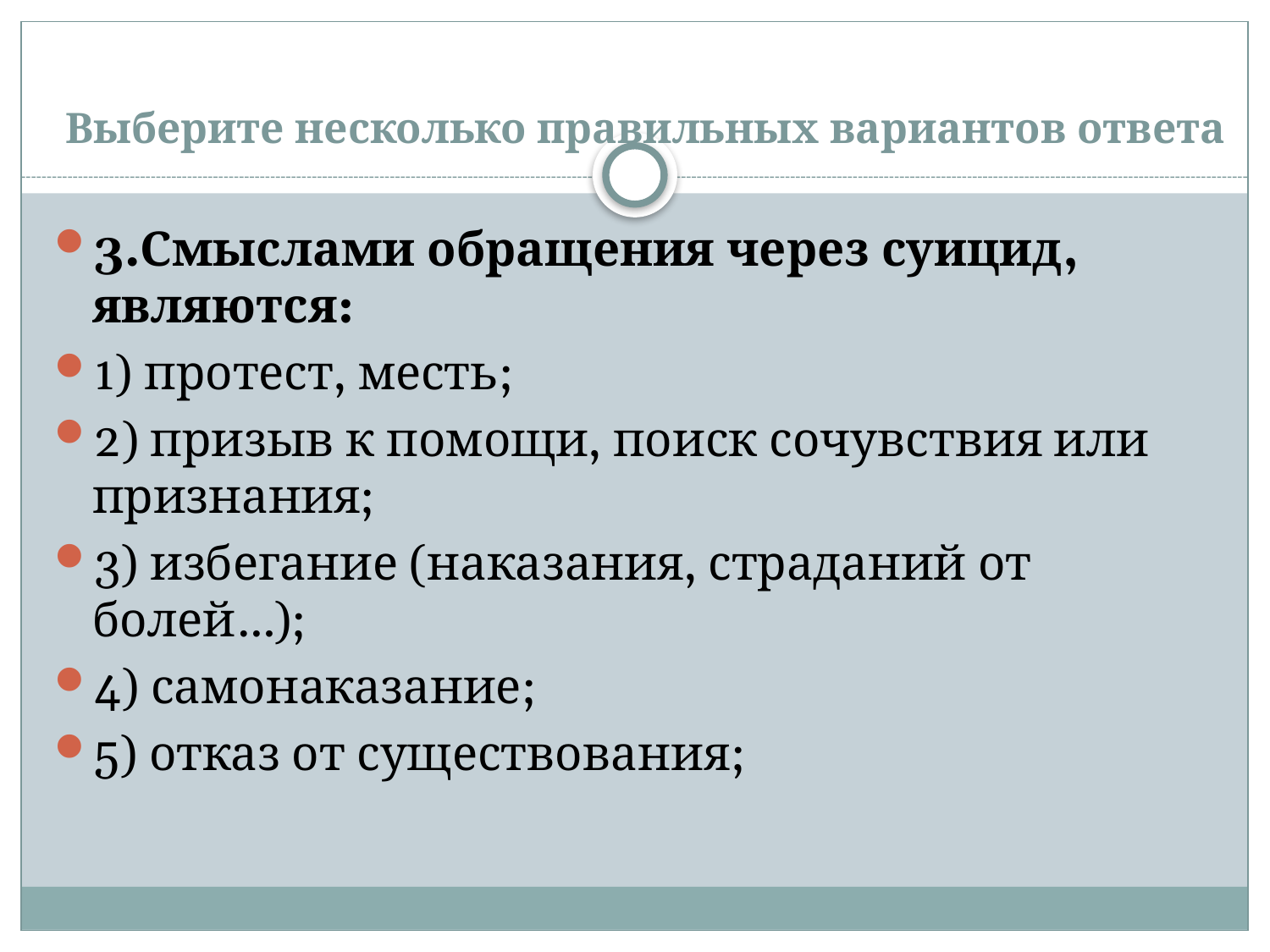

# Выберите несколько правильных вариантов ответа
3.Смыслами обращения через суицид, являются:
1) протест, месть;
2) призыв к помощи, поиск сочувствия или признания;
3) избегание (наказания, страданий от болей…);
4) самонаказание;
5) отказ от существования;